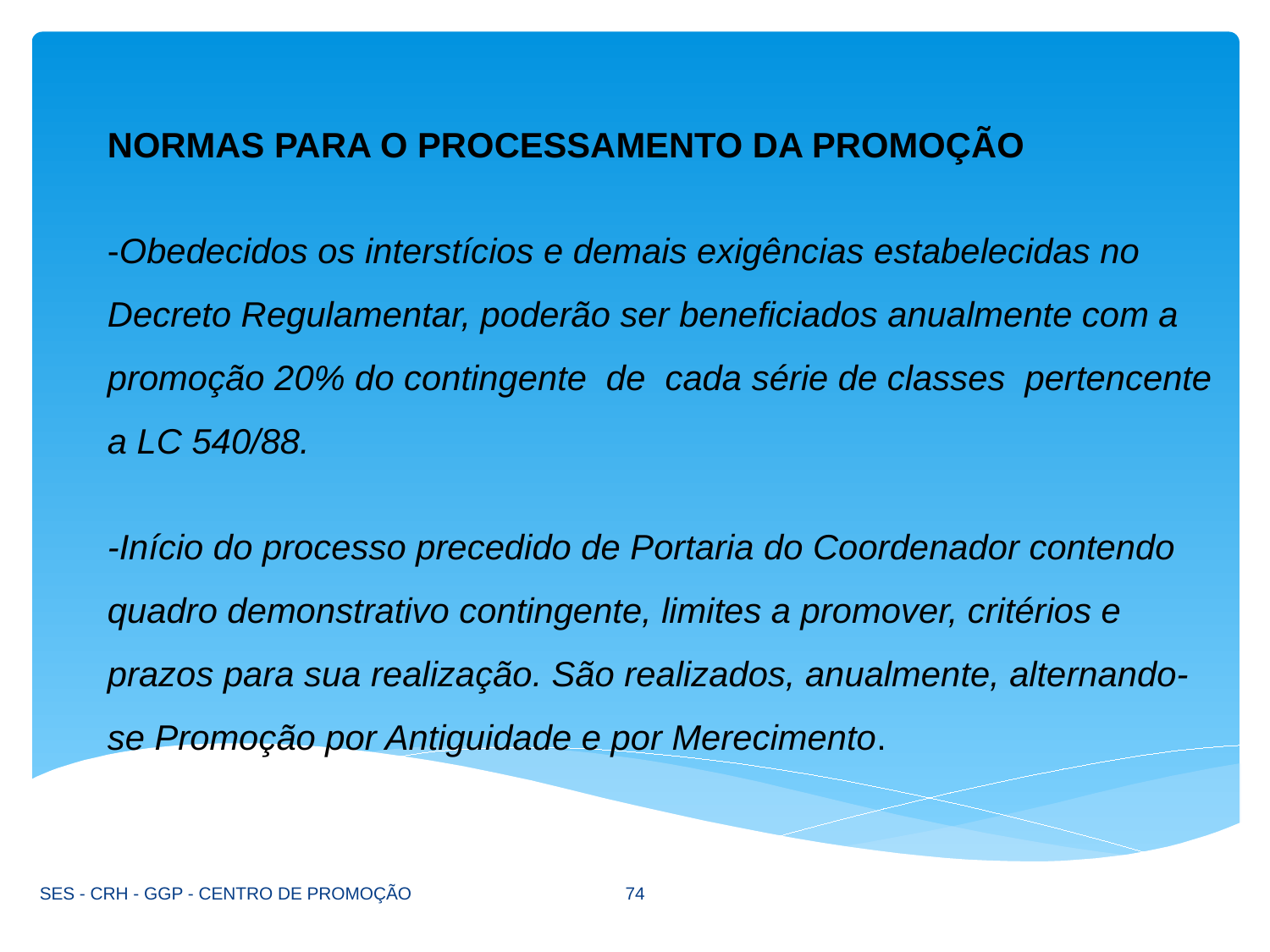

NORMAS PARA O PROCESSAMENTO DA PROMOÇÃO

-Obedecidos os interstícios e demais exigências estabelecidas no Decreto Regulamentar, poderão ser beneficiados anualmente com a promoção 20% do contingente  de  cada série de classes  pertencente a LC 540/88.

-Início do processo precedido de Portaria do Coordenador contendo quadro demonstrativo contingente, limites a promover, critérios e prazos para sua realização. São realizados, anualmente, alternando-se Promoção por Antiguidade e por Merecimento.

74
SES - CRH - GGP - CENTRO DE PROMOÇÃO